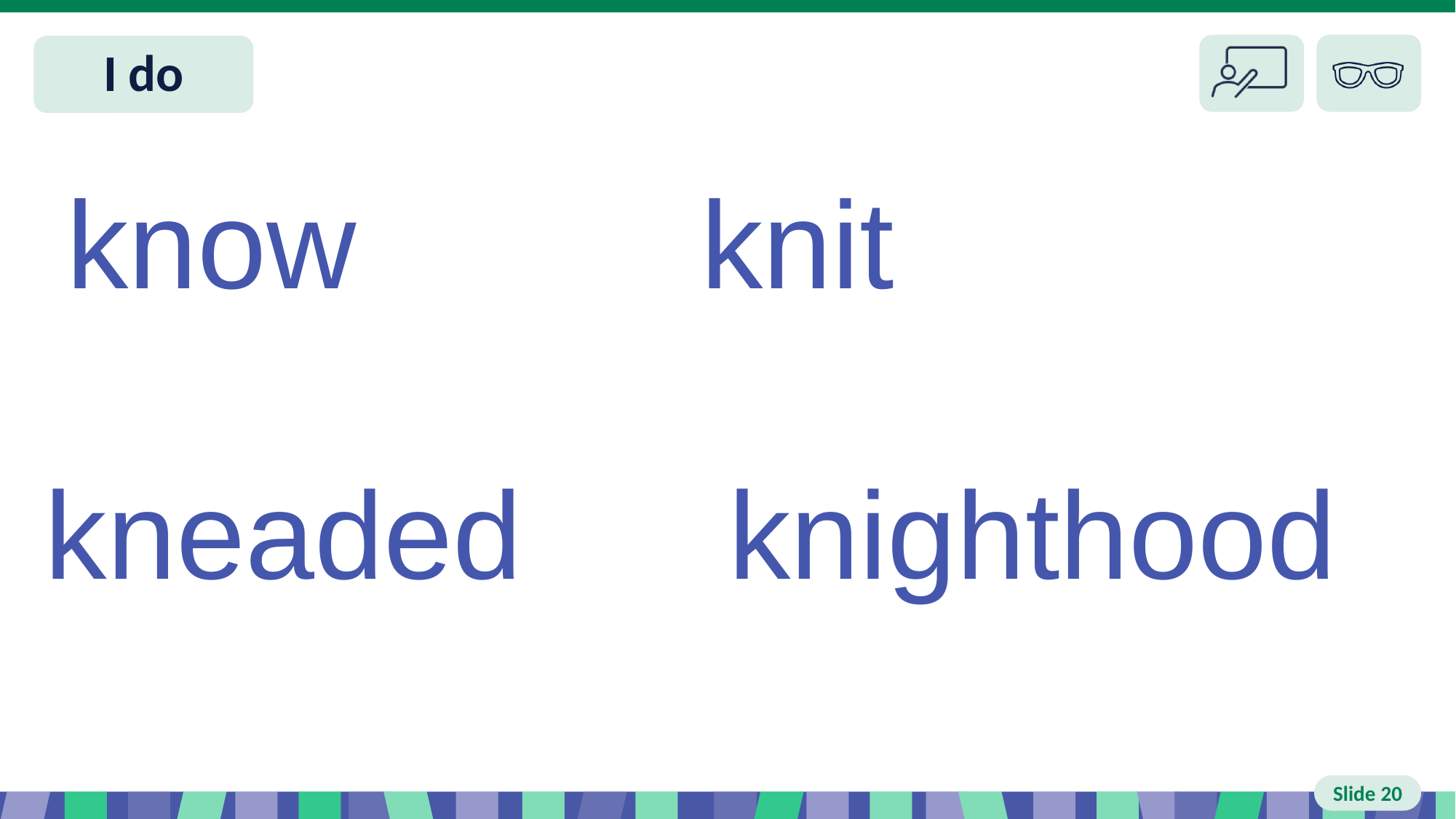

# Slide 20 I do
know          knit
kneaded      knighthood